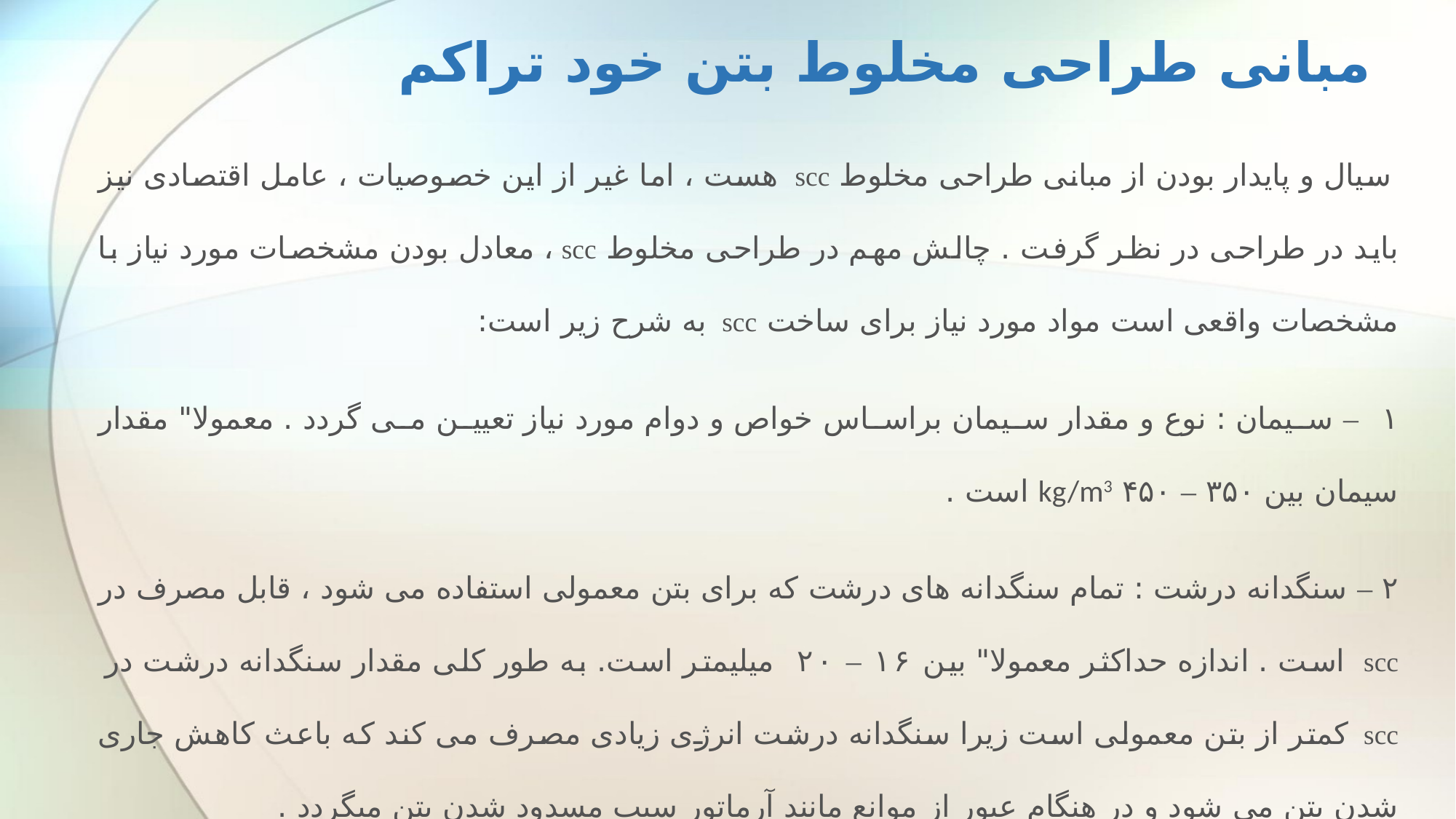

# مبانی طراحی مخلوط بتن خود تراکم
 سیال و پایدار بودن از مبانی طراحی مخلوط scc  هست ، اما غیر از این خصوصیات ، عامل اقتصادی نیز باید در طراحی در نظر گرفت . چالش مهم در طراحی مخلوط scc ، معادل بودن مشخصات مورد نیاز با مشخصات واقعی است مواد مورد نیاز برای ساخت scc  به شرح زیر است:
۱ – سیمان : نوع و مقدار سیمان براساس خواص و دوام مورد نیاز تعیین می گردد . معمولا" مقدار سیمان بین ۳۵۰ – ۴۵۰ kg/m3 است .
۲ – سنگدانه درشت : تمام سنگدانه های درشت که برای بتن معمولی استفاده می شود ، قابل مصرف در scc  است . اندازه حداکثر معمولا" بین ۱۶ – ۲۰   میلیمتر است. به طور کلی مقدار سنگدانه درشت در  scc  کمتر از بتن معمولی است زیرا سنگدانه درشت انرژی زیادی مصرف می کند که باعث کاهش جاری شدن بتن می شود و در هنگام عبور از موانع مانند آرماتور سبب مسدود شدن بتن میگردد .